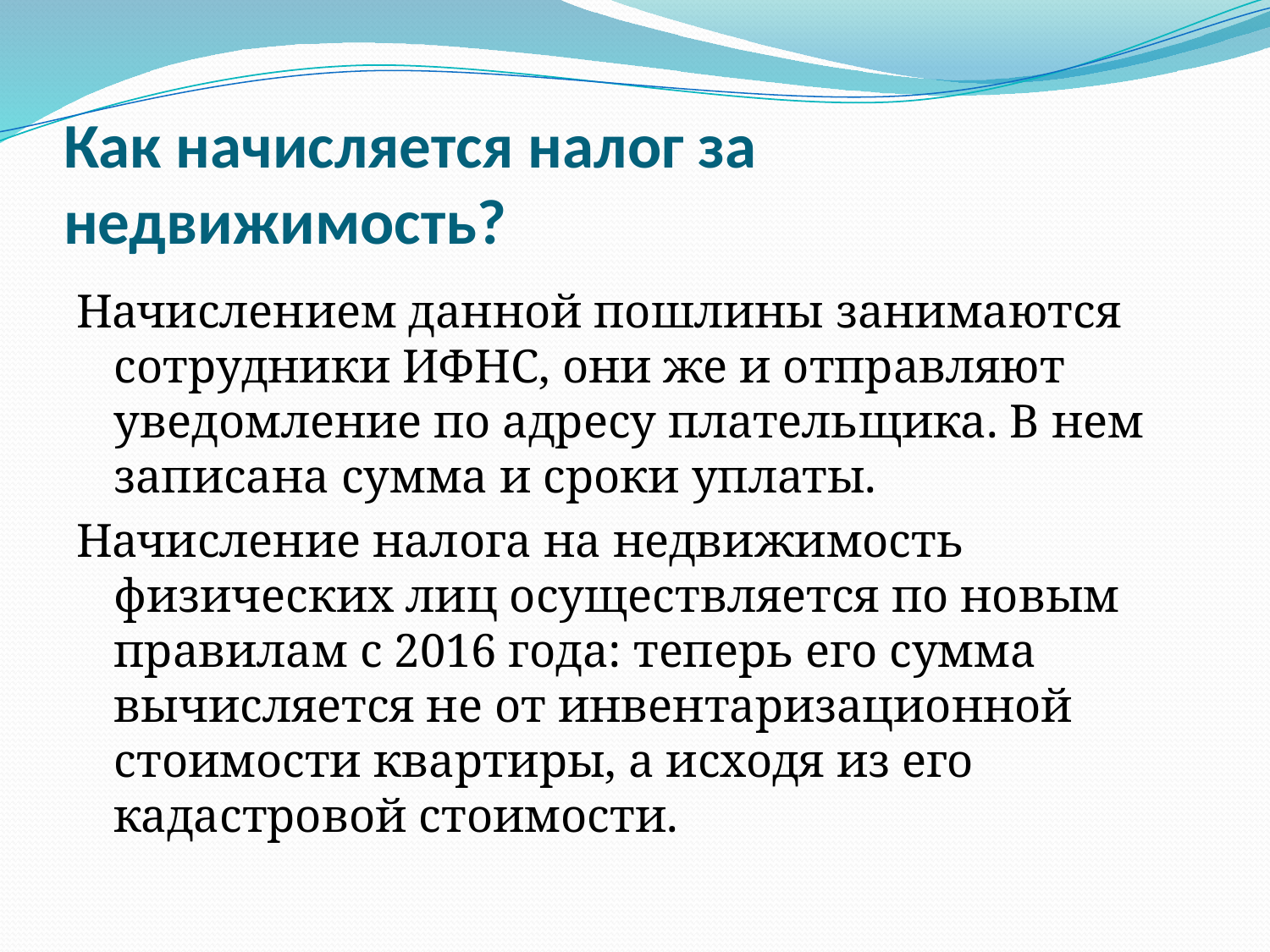

# Как начисляется налог за недвижимость?
Начислением данной пошлины занимаются сотрудники ИФНС, они же и отправляют уведомление по адресу плательщика. В нем записана сумма и сроки уплаты.
Начисление налога на недвижимость физических лиц осуществляется по новым правилам с 2016 года: теперь его сумма вычисляется не от инвентаризационной стоимости квартиры, а исходя из его кадастровой стоимости.